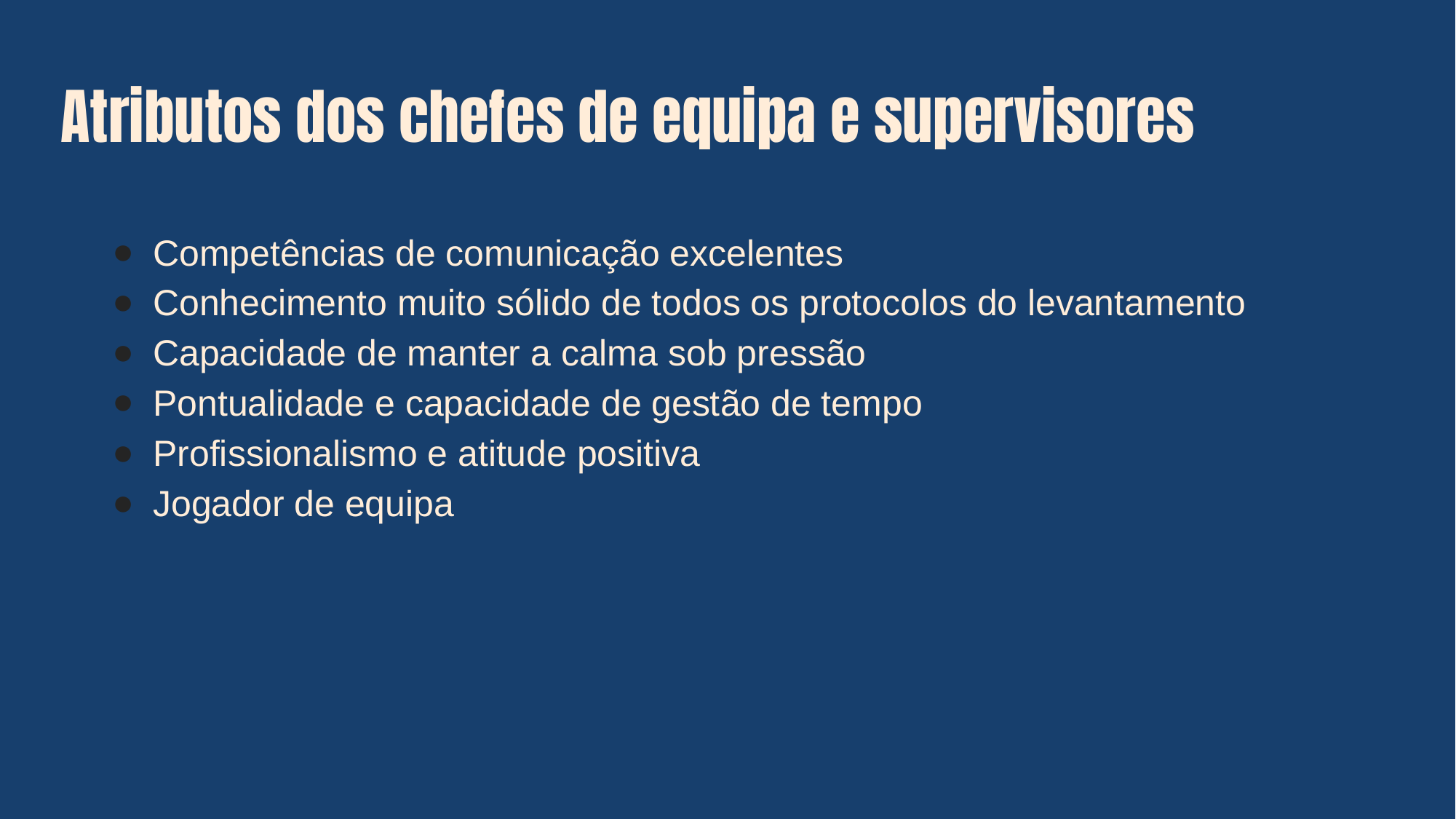

# Atributos dos chefes de equipa e supervisores
Competências de comunicação excelentes
Conhecimento muito sólido de todos os protocolos do levantamento
Capacidade de manter a calma sob pressão
Pontualidade e capacidade de gestão de tempo
Profissionalismo e atitude positiva
Jogador de equipa